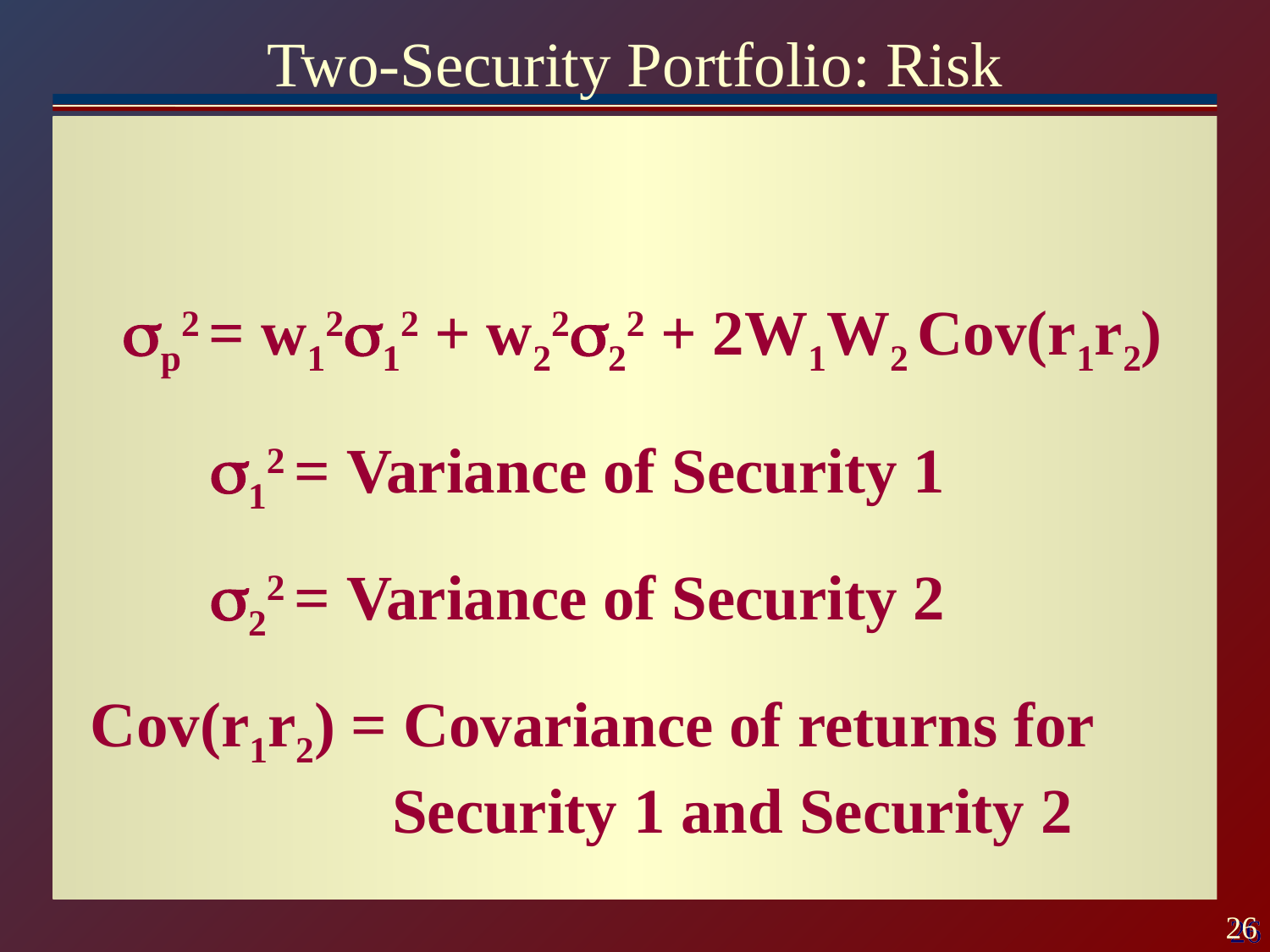

# Two-Security Portfolio: Risk
σp2 = w12σ12 + w22σ22 + 2W1W2 Cov(r1r2)
σ12 = Variance of Security 1

σ22 = Variance of Security 2

Cov(r1r2) = Covariance of returns for
                   Security 1 and Security 2